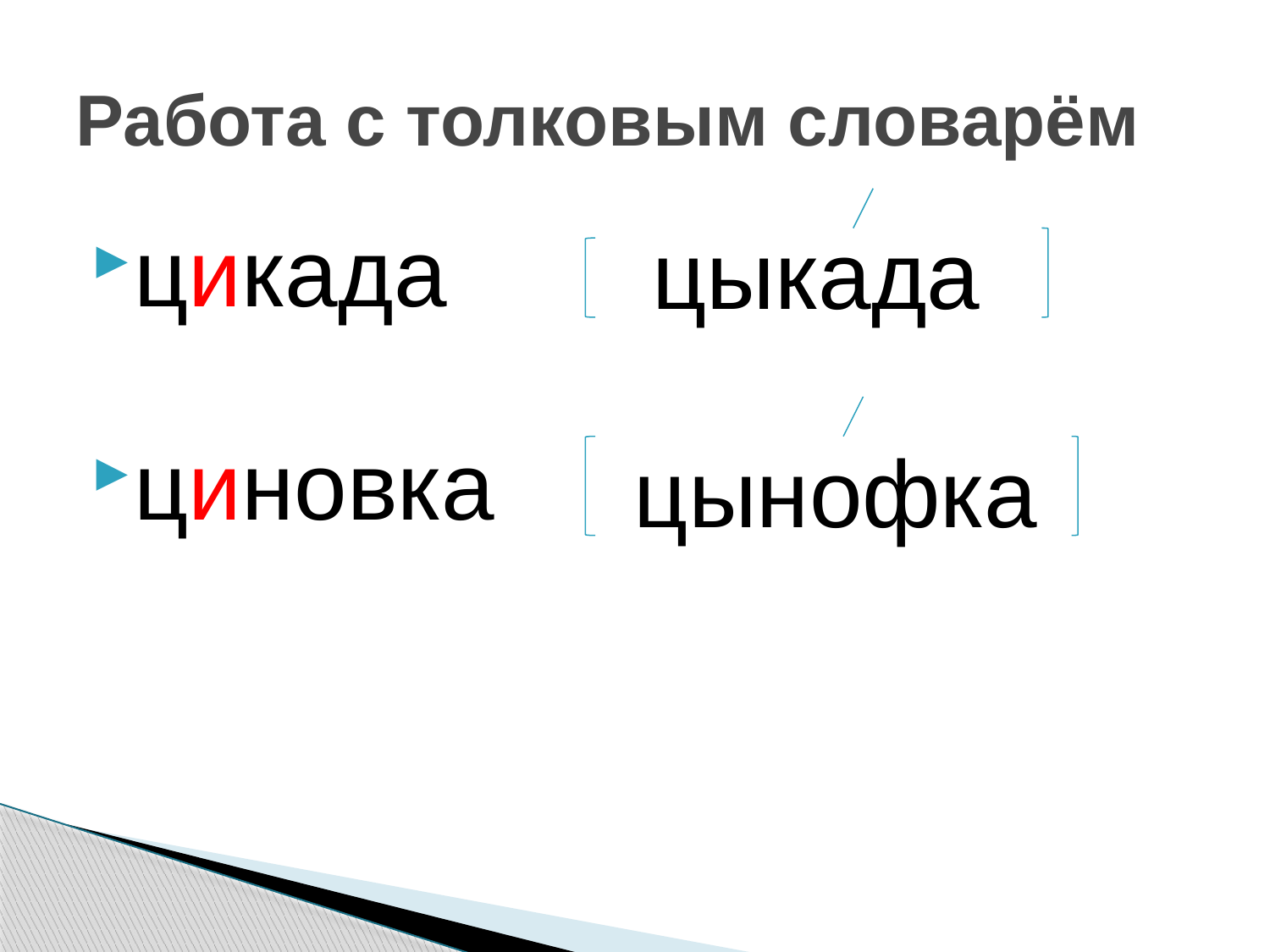

# Работа с толковым словарём

цыкада

цынофка
цикада

циновка